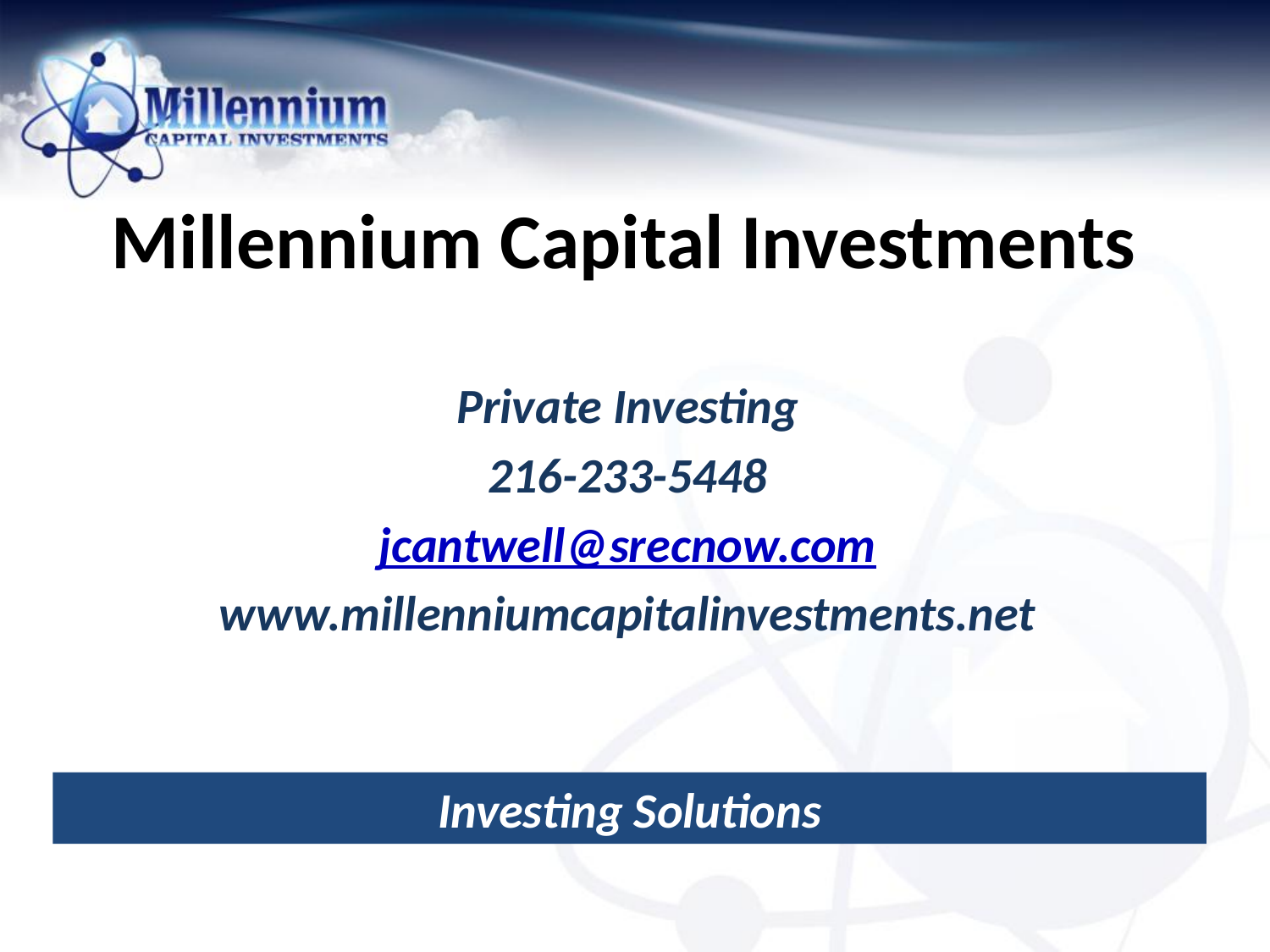

# Millennium Capital Investments
Private Investing
216-233-5448
jcantwell@srecnow.com
www.millenniumcapitalinvestments.net
Investing Solutions